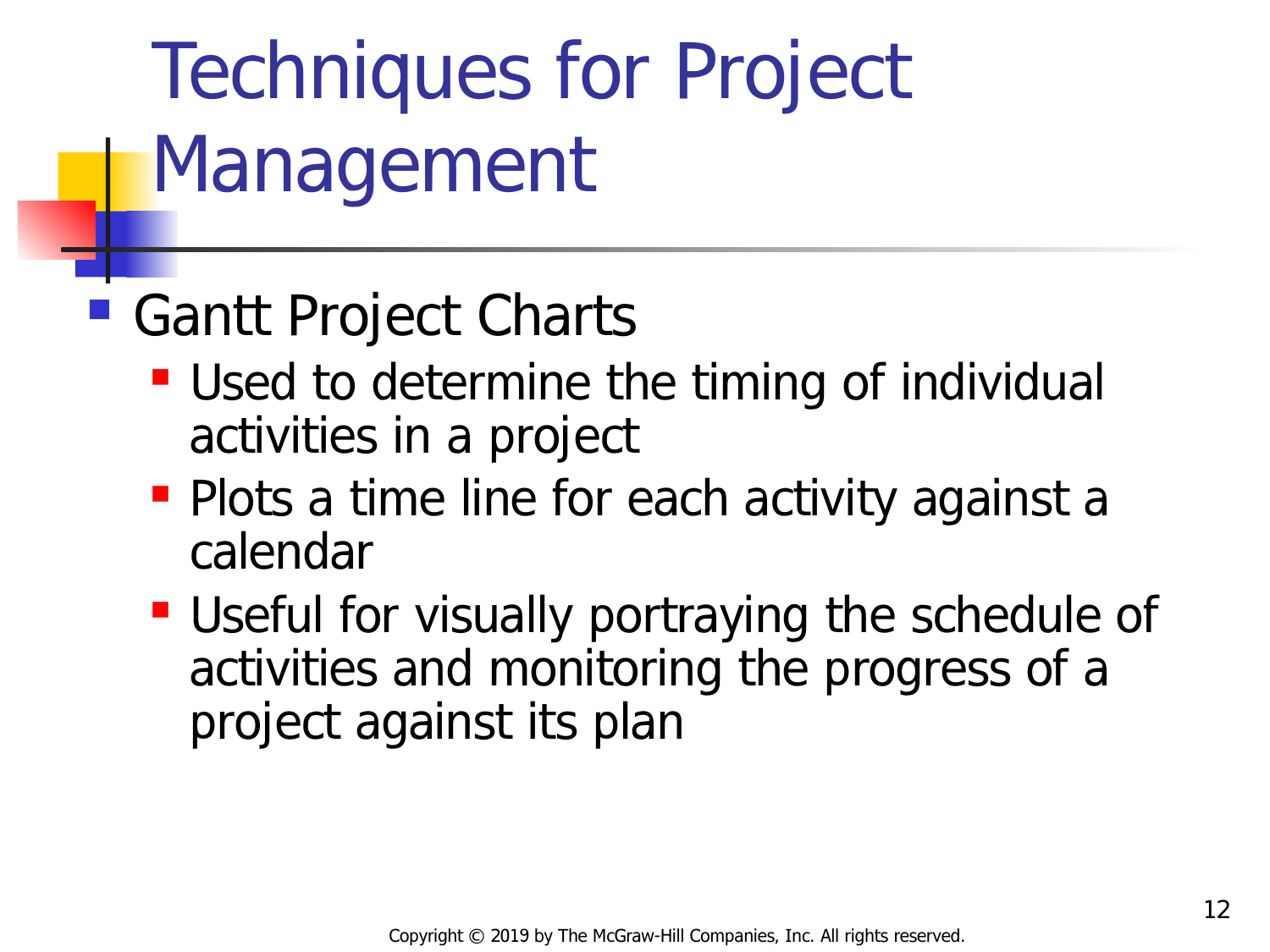

# Techniques for Project Management
Gantt Project Charts
Used to determine the timing of individual activities in a project
Plots a time line for each activity against a calendar
Useful for visually portraying the schedule of activities and monitoring the progress of a project against its plan
12
Copyright © 2019 by The McGraw-Hill Companies, Inc. All rights reserved.